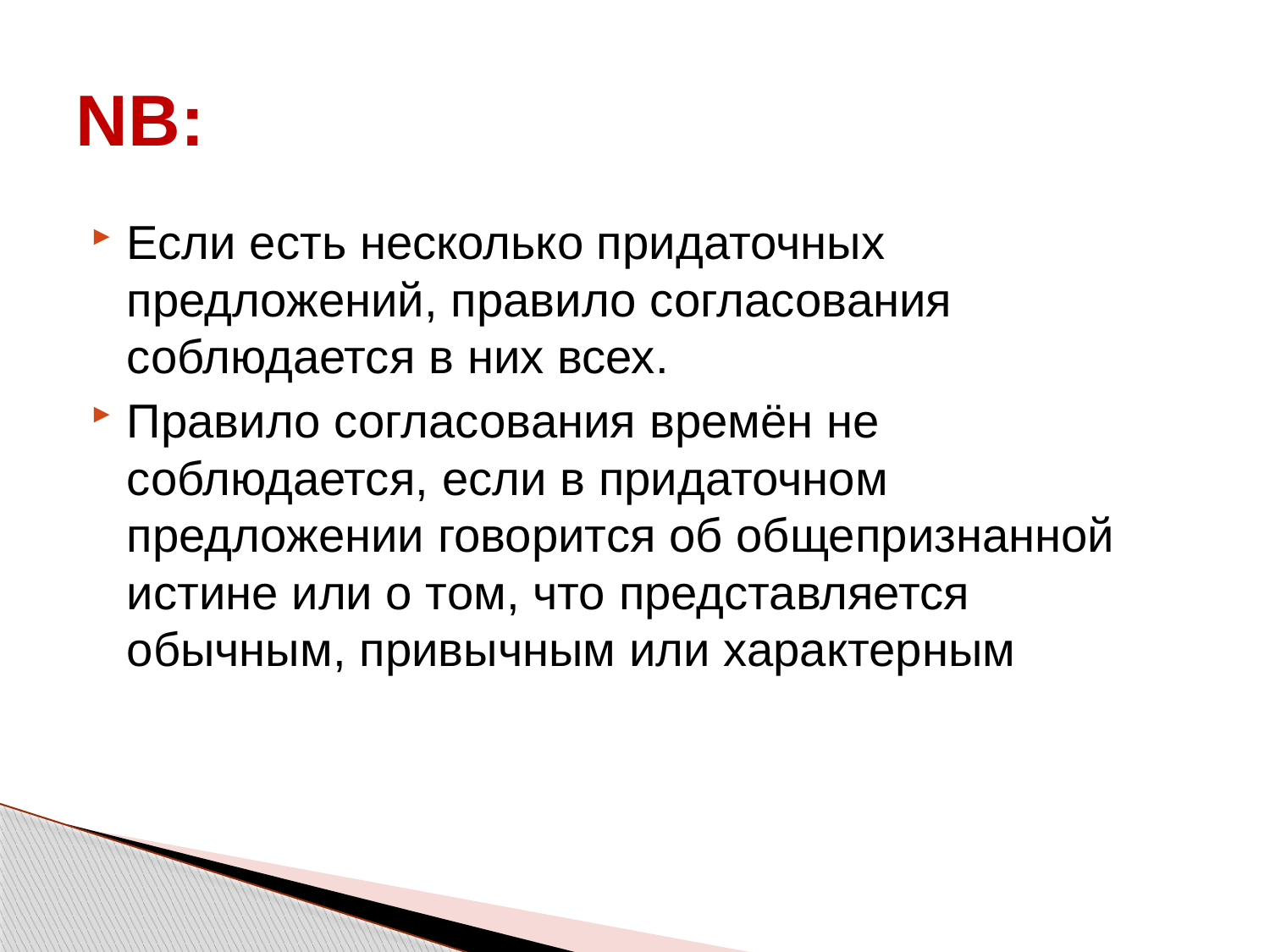

# NB:
Если есть несколько придаточных предложений, правило согласования соблюдается в них всех.
Правило согласования времён не соблюдается, если в придаточном предложении говорится об общепризнанной истине или о том, что представляется обычным, привычным или характерным